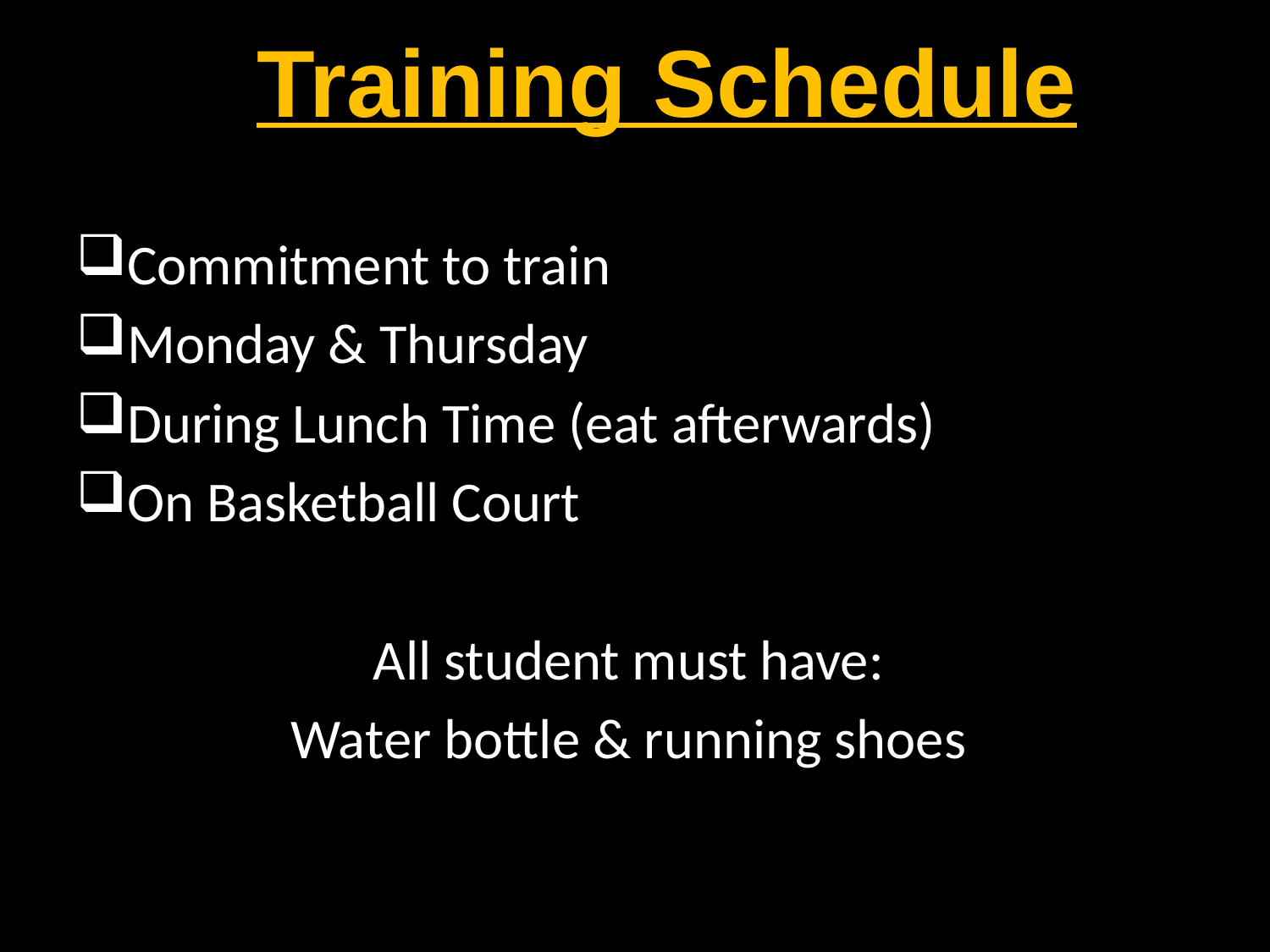

# Training Schedule
Commitment to train
Monday & Thursday
During Lunch Time (eat afterwards)
On Basketball Court

All student must have:
Water bottle & running shoes